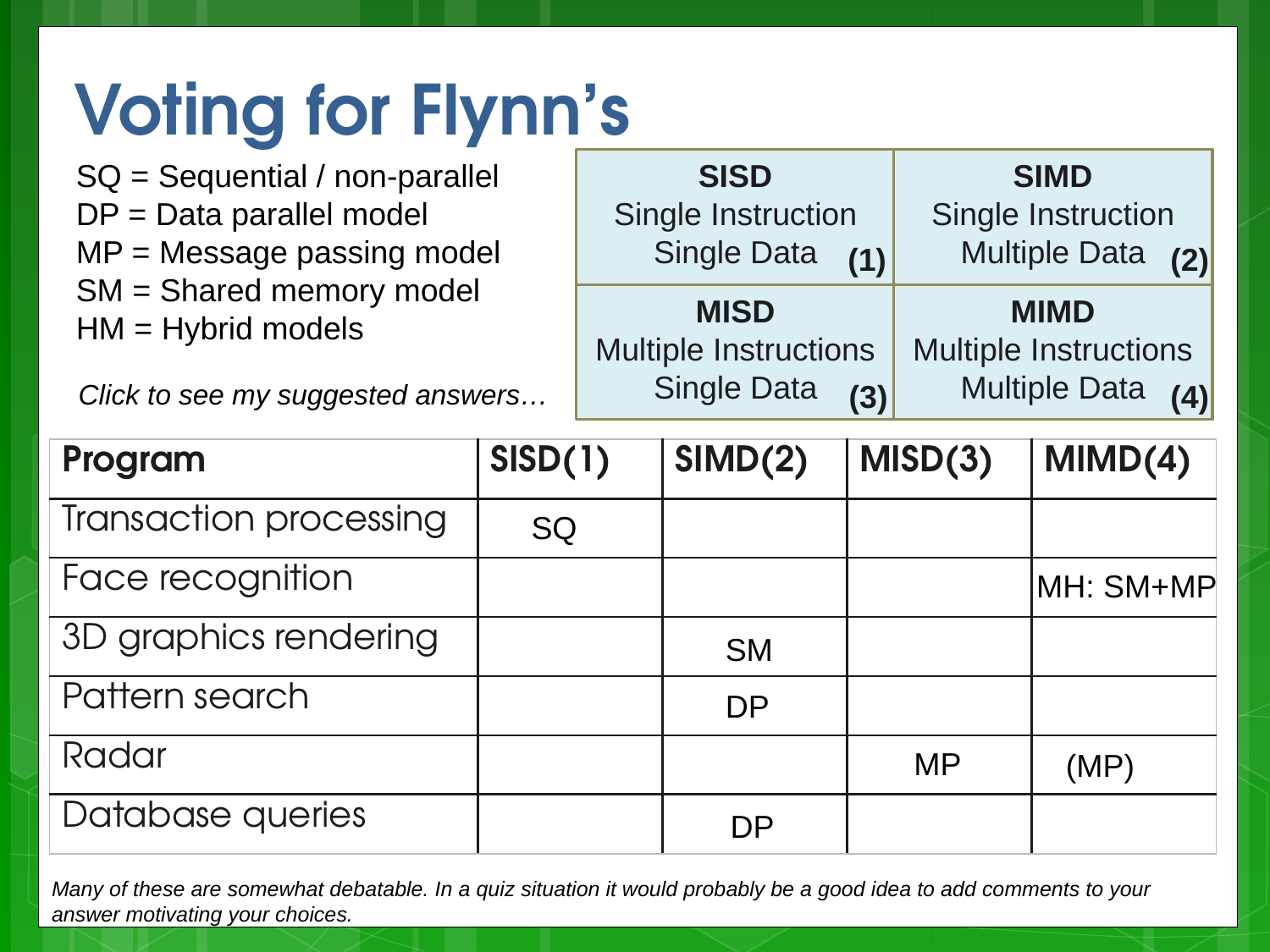

# Voting for Flynn’s
SQ = Sequential / non-parallel
DP = Data parallel model
MP = Message passing model
SM = Shared memory model
HM = Hybrid models
SISD
Single Instruction Single Data
SIMD
Single Instruction Multiple Data
MISD
Multiple Instructions Single Data
MIMD
Multiple Instructions Multiple Data
(1)
(2)
Click to see my suggested answers…
(3)
(4)
| Program | SISD(1) | SIMD(2) | MISD(3) | MIMD(4) |
| --- | --- | --- | --- | --- |
| Transaction processing |  |  |  |  |
| Face recognition |  |  |  |  |
| 3D graphics rendering |  |  |  |  |
| Pattern search |  |  |  |  |
| Radar |  |  |  |  |
| Database queries |  |  |  |  |
SQ
MH: SM+MP
SM
DP
MP
(MP)
DP
Many of these are somewhat debatable. In a quiz situation it would probably be a good idea to add comments to your answer motivating your choices.